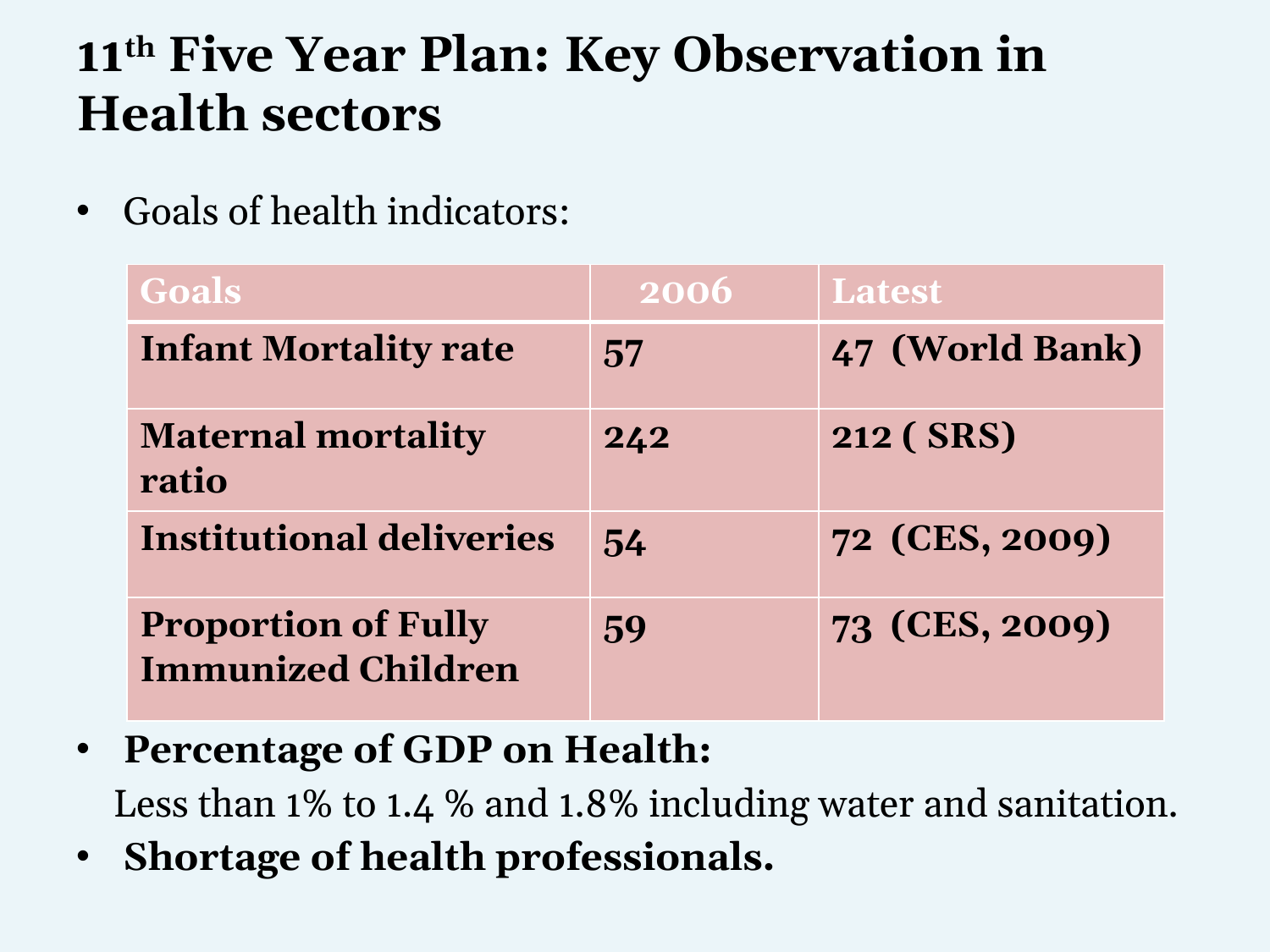

# 11th Five Year Plan: Key Observation in Health sectors
Goals of health indicators:

Percentage of GDP on Health:
    Less than 1% to 1.4 % and 1.8% including water and sanitation.
Shortage of health professionals.
| Goals | 2006 | Latest |
| --- | --- | --- |
| Infant Mortality rate | 57 | 47 (World Bank) |
| Maternal mortality ratio | 242 | 212 ( SRS) |
| Institutional deliveries | 54 | 72 (CES, 2009) |
| Proportion of Fully Immunized Children | 59 | 73 (CES, 2009) |